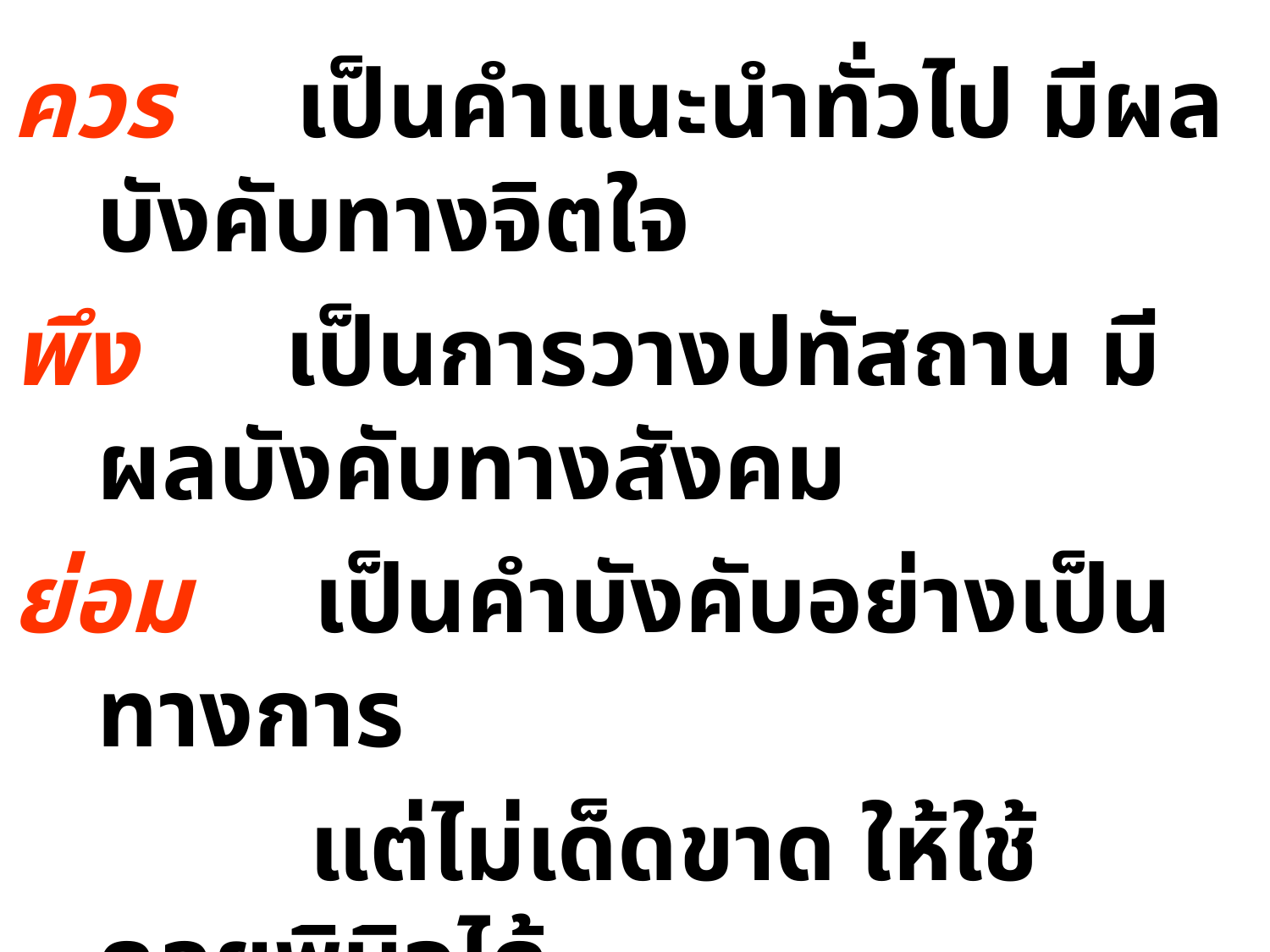

ควร     เป็นคำแนะนำทั่วไป มีผลบังคับทางจิตใจ
พึง      เป็นการวางปทัสถาน มีผลบังคับทางสังคม
ย่อม     เป็นคำบังคับอย่างเป็นทางการ
            แต่ไม่เด็ดขาด ให้ใช้ดุลยพินิจได้
ต้อง     เป็นคำบังคับเป็นทางการอย่างเด็ดขาด
ให้       เป็นคำบังคับเป็นทางการอย่างเด็ดขาด